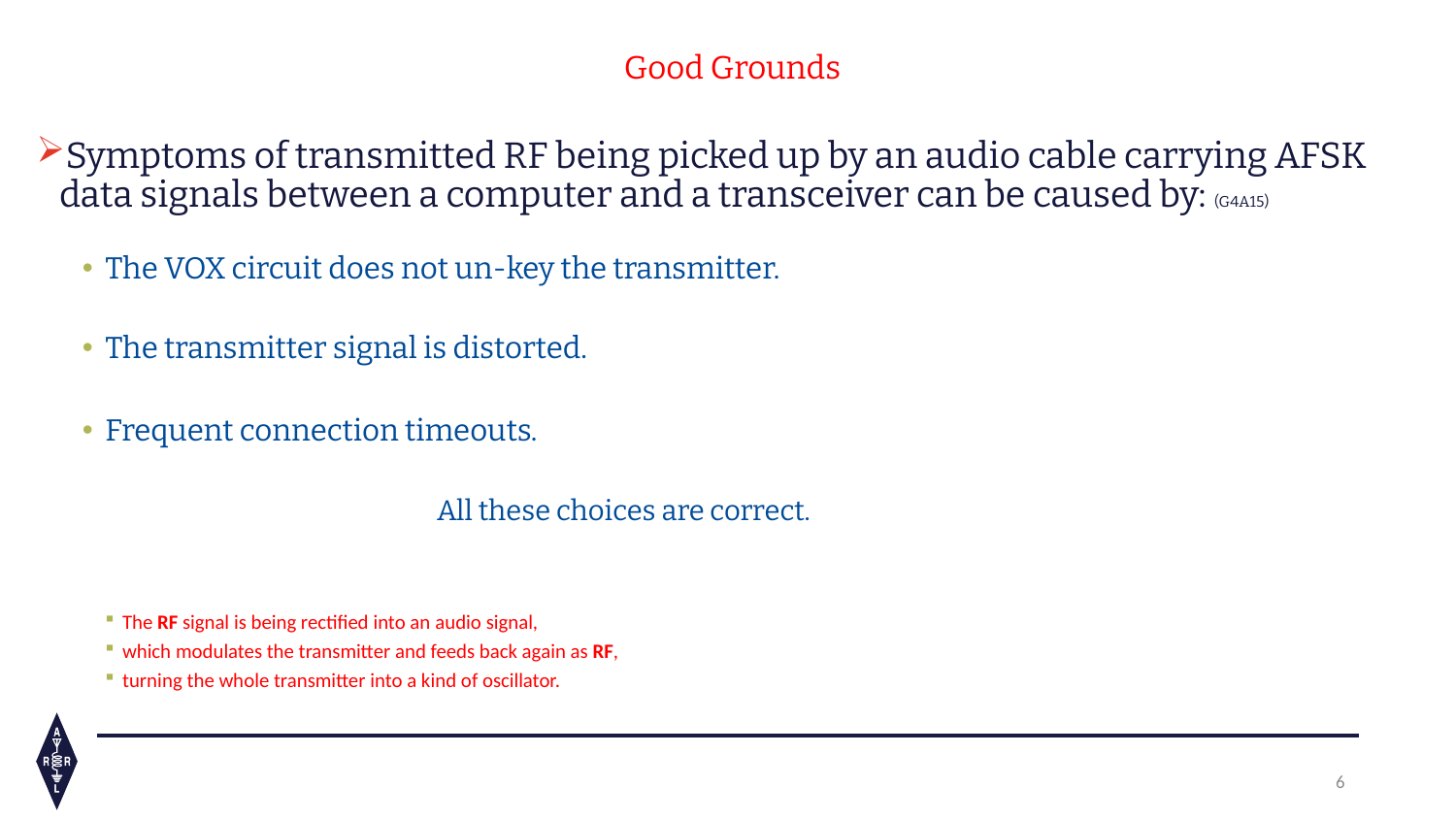

Good Grounds
Symptoms of transmitted RF being picked up by an audio cable carrying AFSK data signals between a computer and a transceiver can be caused by: (G4A15)

The VOX circuit does not un-key the transmitter.

The transmitter signal is distorted.

Frequent connection timeouts.

		All these choices are correct.

The RF signal is being rectified into an audio signal,
which modulates the transmitter and feeds back again as RF,
turning the whole transmitter into a kind of oscillator.
6